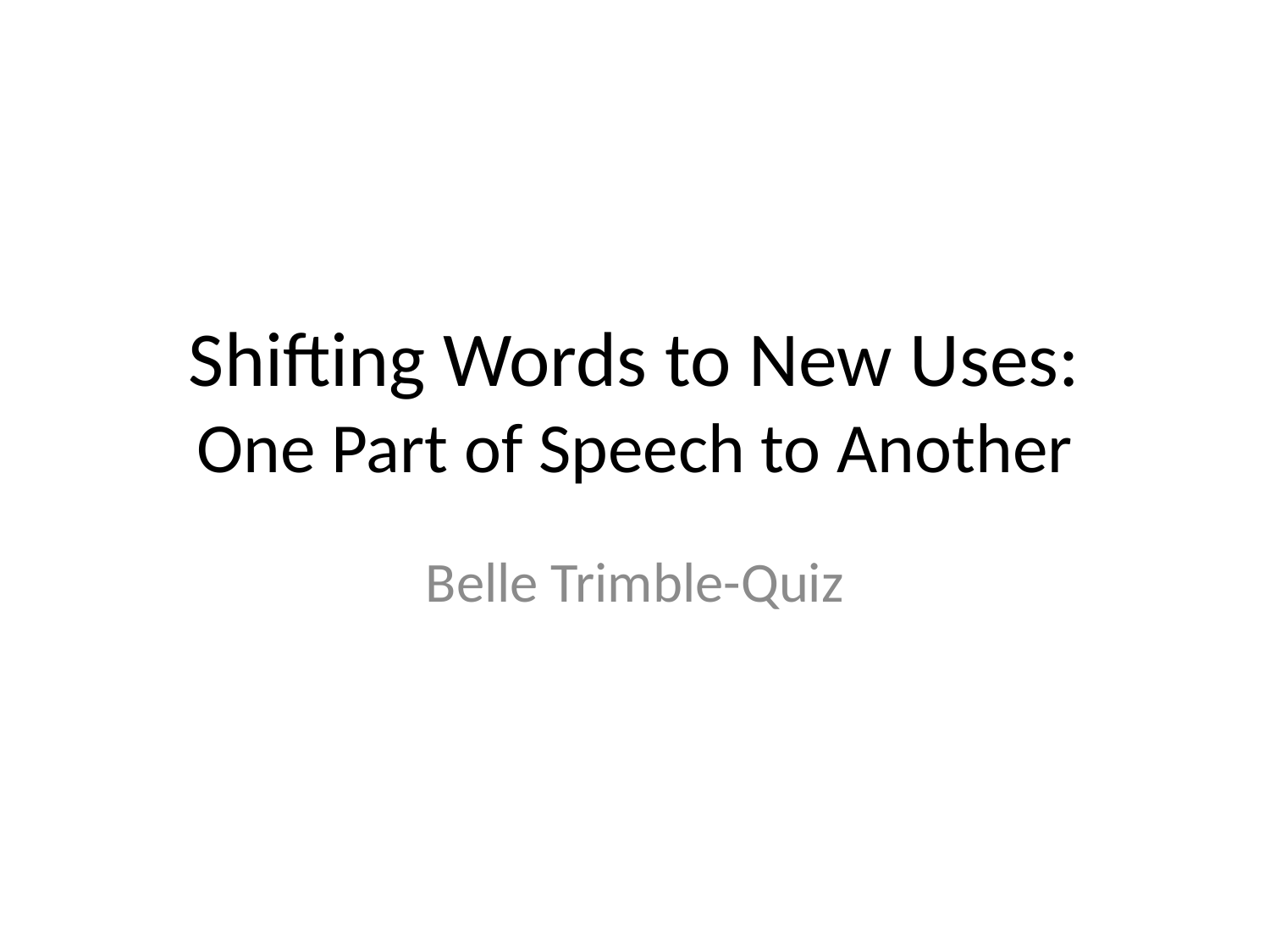

# Shifting Words to New Uses: One Part of Speech to Another
Belle Trimble-Quiz